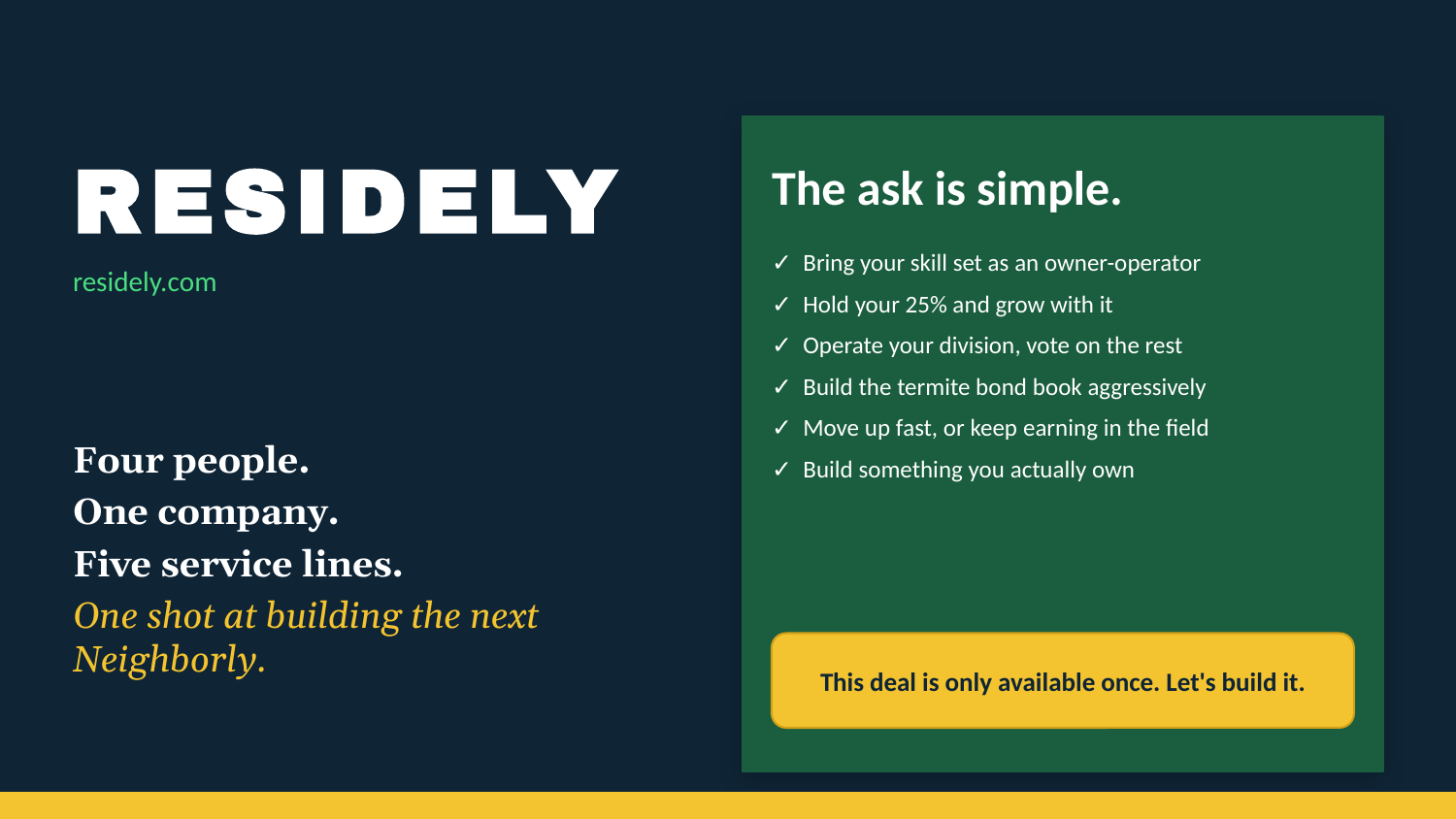

RESIDELY
The ask is simple.
✓  Bring your skill set as an owner-operator
✓  Hold your 25% and grow with it
✓  Operate your division, vote on the rest
✓  Build the termite bond book aggressively
✓  Move up fast, or keep earning in the field
✓  Build something you actually own
residely.com
Four people.
One company.
Five service lines.
One shot at building the next Neighborly.

This deal is only available once. Let's build it.